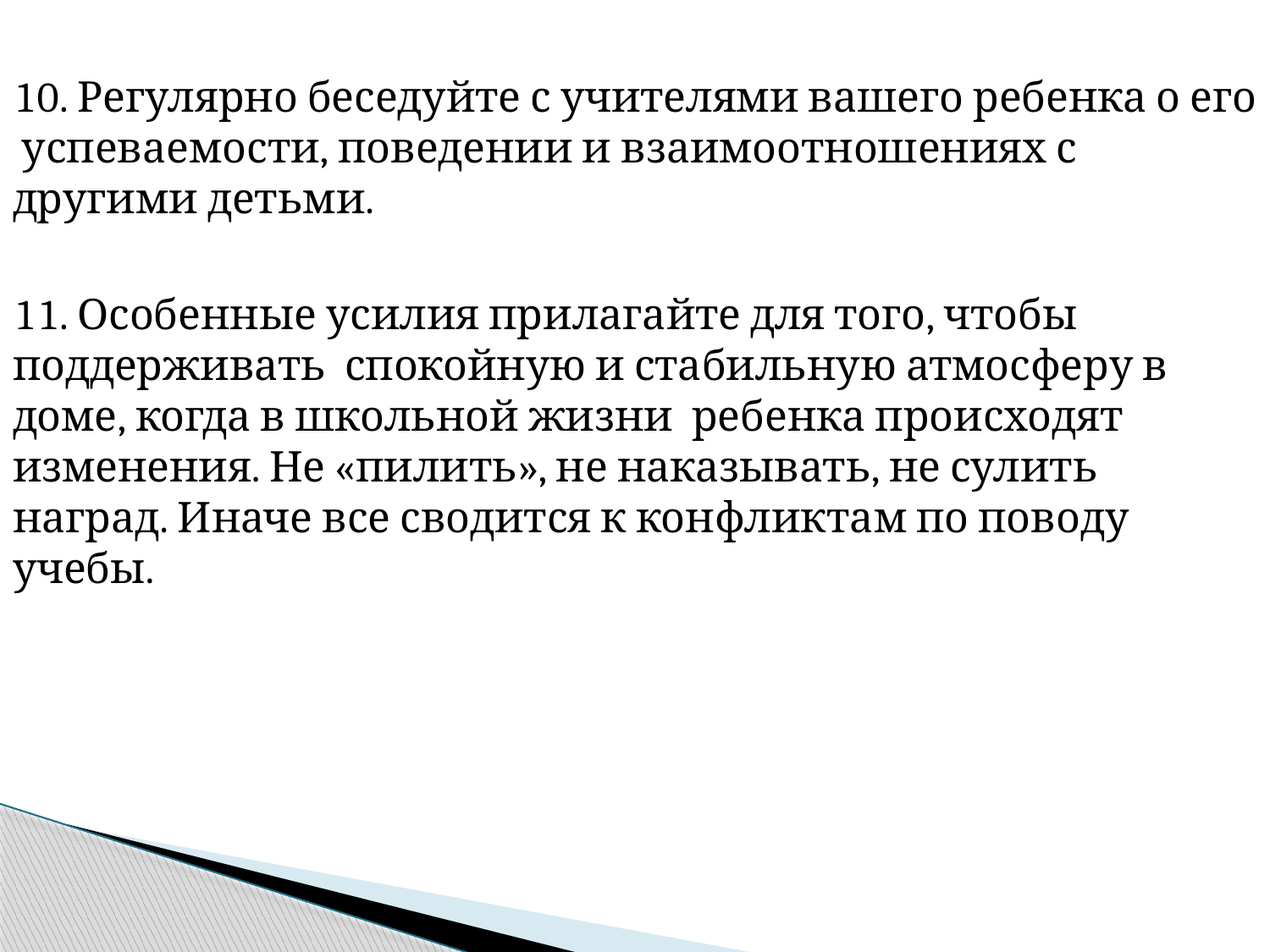

10. Регулярно беседуйте с учителями вашего ребенка о его  успеваемости, поведении и взаимоотношениях с другими детьми.

11. Особенные усилия прилагайте для того, чтобы поддерживать  спокойную и стабильную атмосферу в доме, когда в школьной жизни  ребенка происходят изменения. Не «пилить», не наказывать, не сулить наград. Иначе все сводится к конфликтам по поводу учебы.